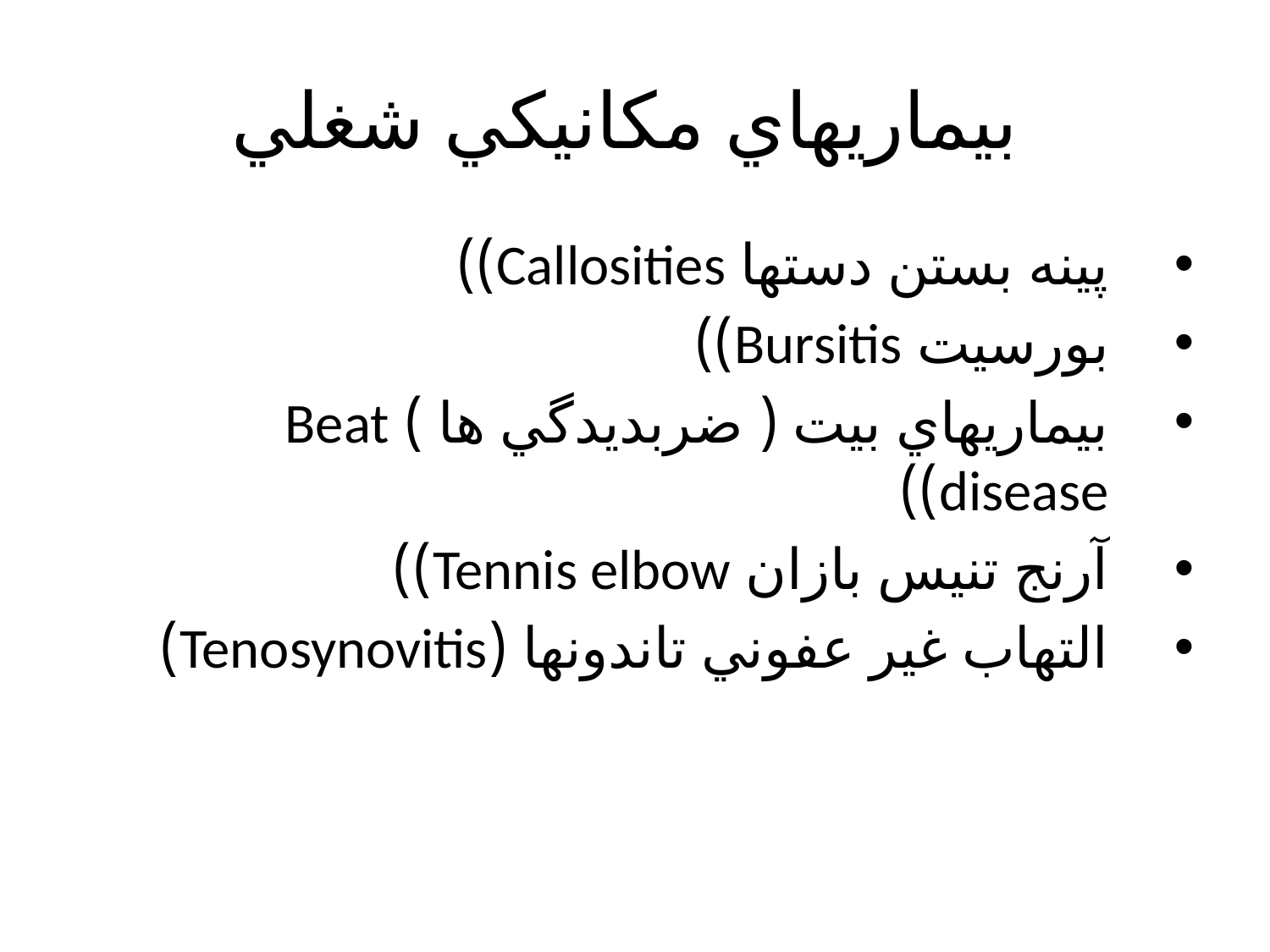

# بيماريهاي مكانيكي شغلي
پينه بستن دستها Callosities))
بورسيت Bursitis))
بيماريهاي بيت ( ضربديدگي ها ) Beat disease))
آرنج تنيس بازان Tennis elbow))
التهاب غير عفوني تاندونها (Tenosynovitis)